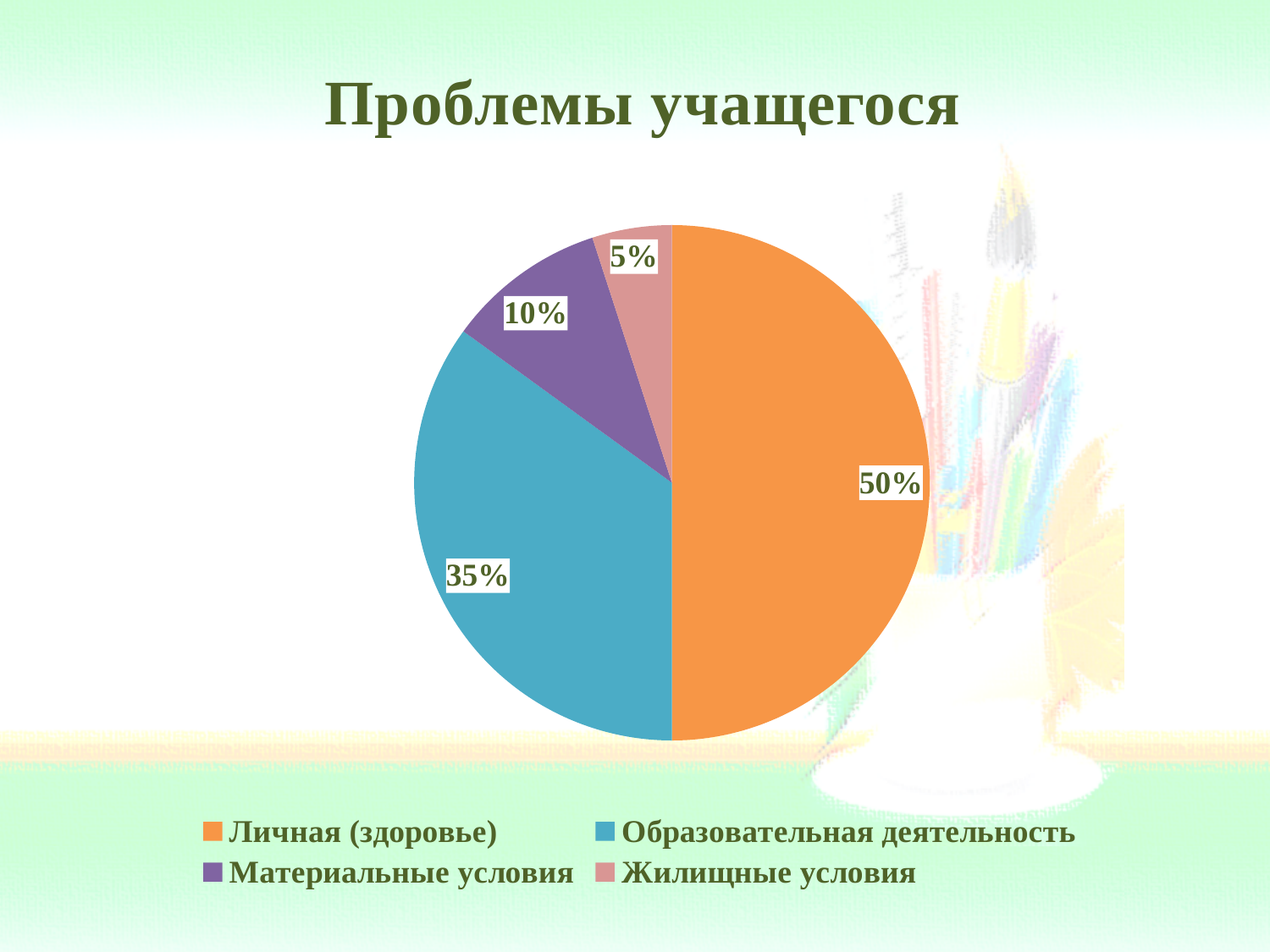

# Проблемы учащегося

### Chart

| Category | 2013-2014 уч. год |
|---|---|
| Личная (здоровье) | 0.5 |
| Образовательная деятельность | 0.3500000000000003 |
| Материальные условия | 0.1 |
| Жилищные условия | 0.05000000000000003 |